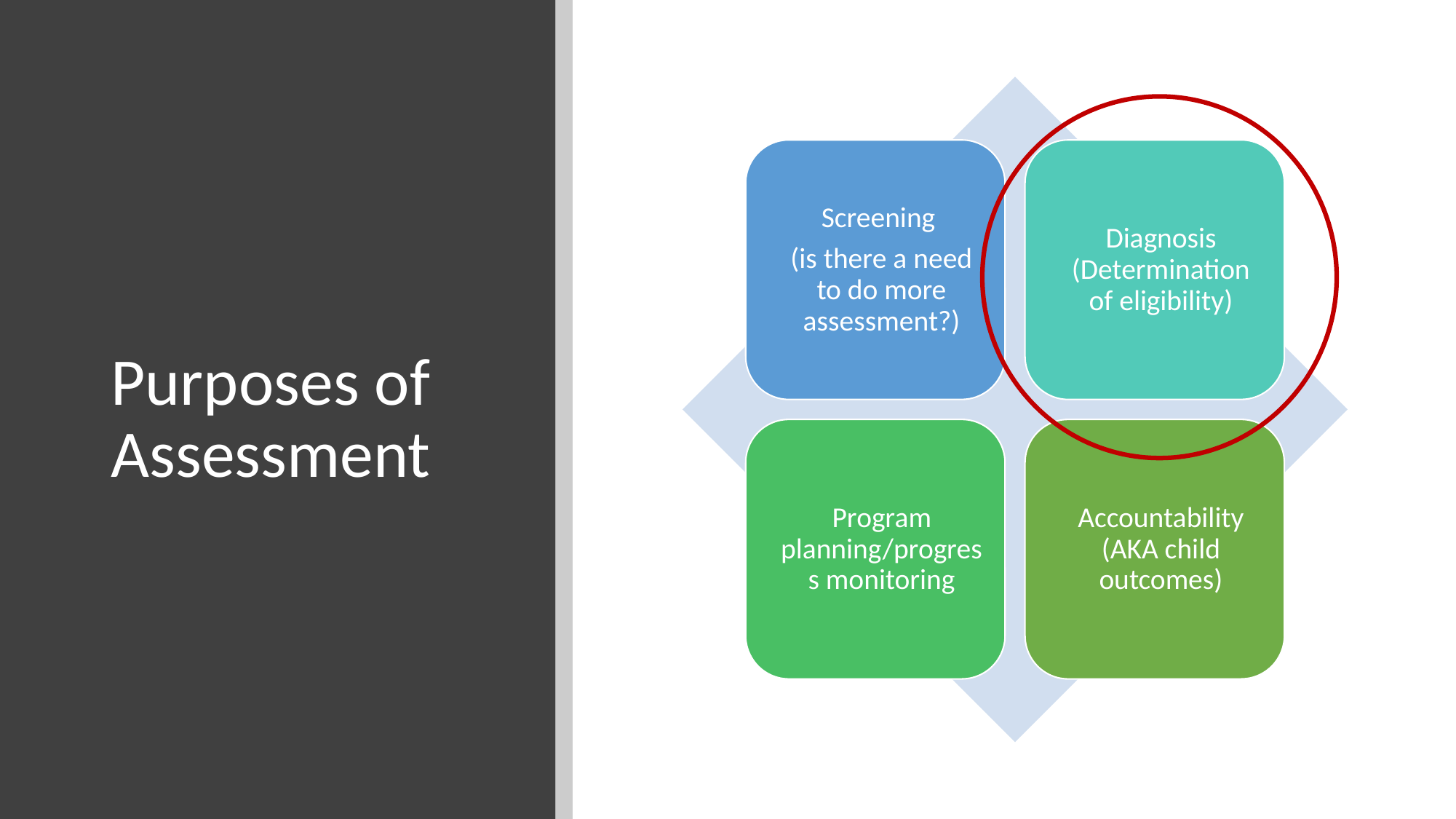

Screening
(is there a need to do more assessment?)
Diagnosis (Determination of eligibility)
Program planning/progress monitoring
Accountability (AKA child outcomes)

# Purposes of Assessment